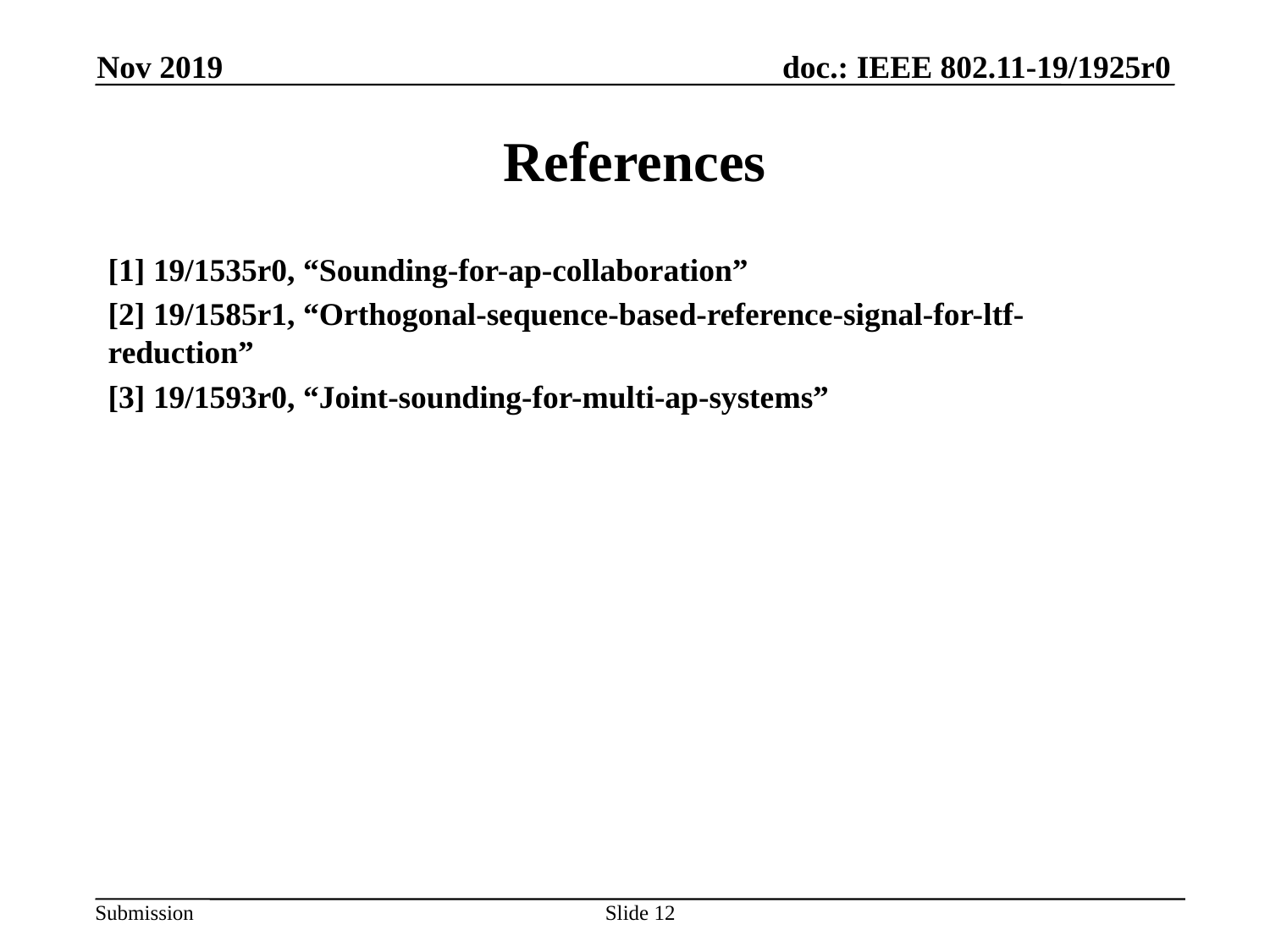

Nov 2019
# References
[1] 19/1535r0, “Sounding-for-ap-collaboration”
[2] 19/1585r1, “Orthogonal-sequence-based-reference-signal-for-ltf-reduction”
[3] 19/1593r0, “Joint-sounding-for-multi-ap-systems”

Slide 12